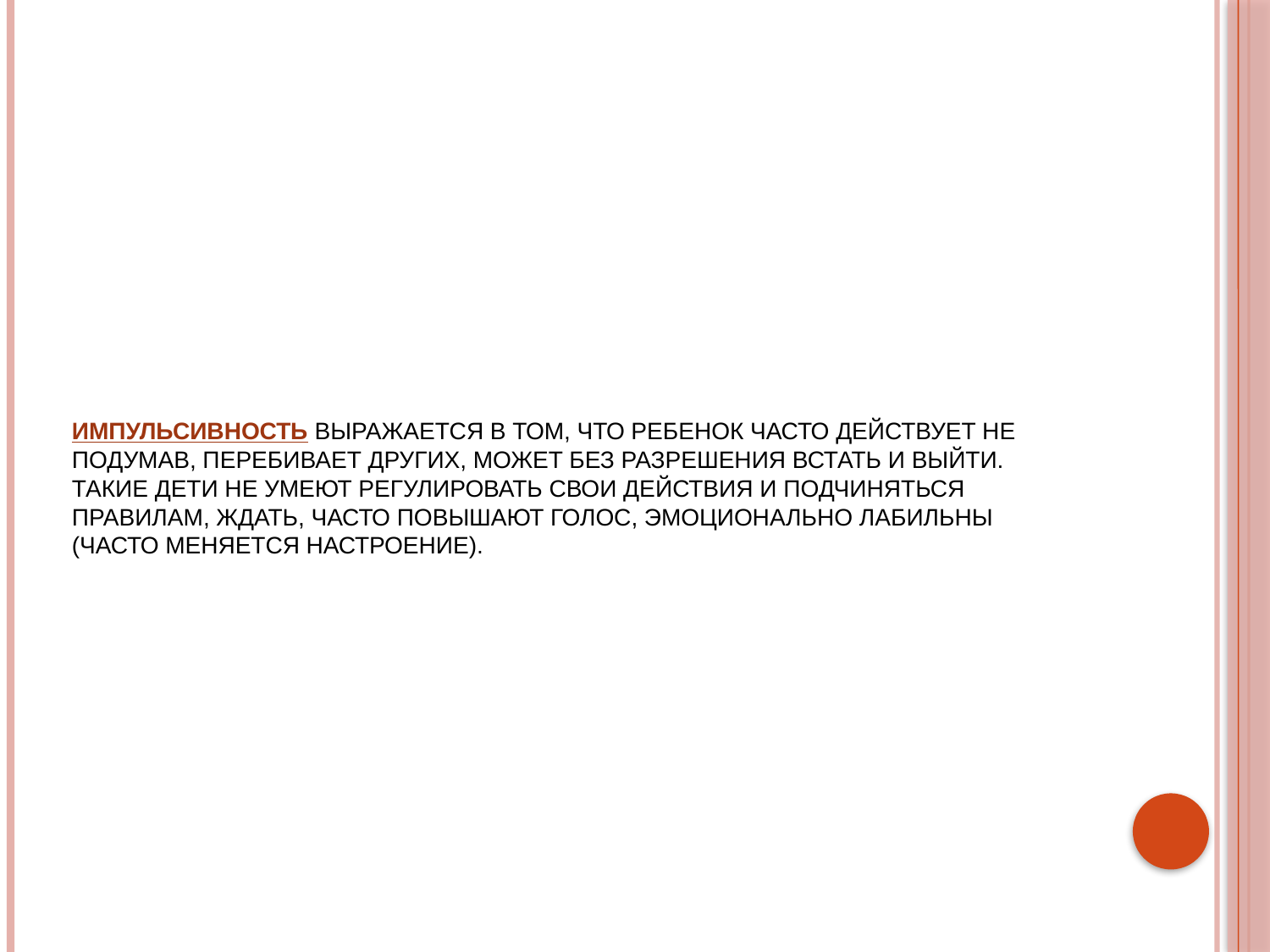

# Импульсивность выражается в том, что ребенок часто действует не подумав, перебивает других, может без разрешения встать и выйти. Такие дети не умеют регулировать свои действия и подчиняться правилам, ждать, часто повышают голос, эмоционально лабильны (часто меняется настроение).